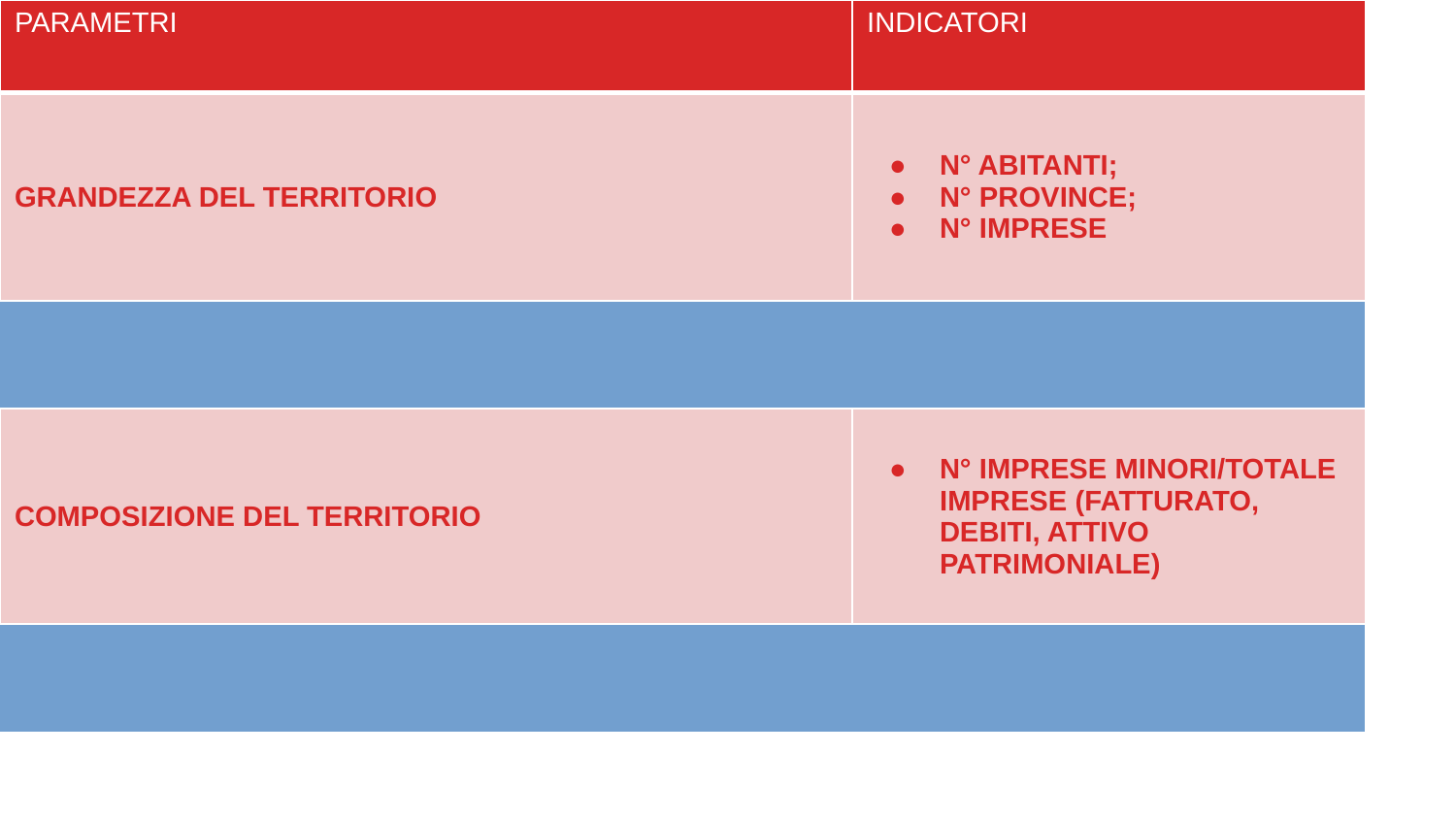

| PARAMETRI | INDICATORI |
| --- | --- |
| GRANDEZZA DEL TERRITORIO | N° ABITANTI; N° PROVINCE; N° IMPRESE |
|  |  |
| COMPOSIZIONE DEL TERRITORIO | N° IMPRESE MINORI/TOTALE IMPRESE (FATTURATO, DEBITI, ATTIVO PATRIMONIALE) |
|  |  |
| LITIGIOSITA’ DEL CIRCONDARIO | % TASSO DI LITIGIOSITA’; % MATERIA “X”/TOT MATERIE |
|  |  |